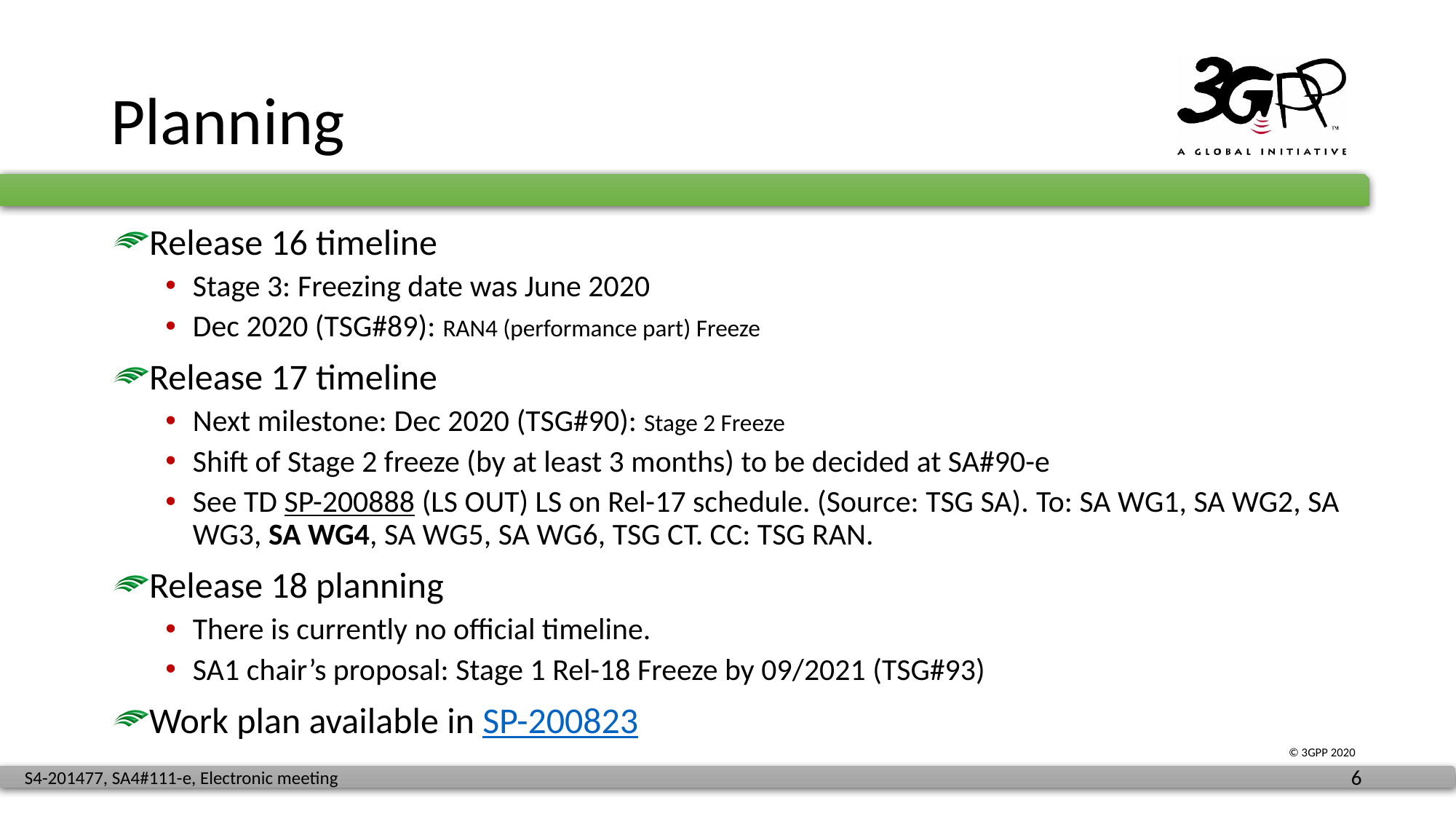

# Planning
Release 16 timeline
Stage 3: Freezing date was June 2020
Dec 2020 (TSG#89): RAN4 (performance part) Freeze
Release 17 timeline
Next milestone: Dec 2020 (TSG#90): Stage 2 Freeze
Shift of Stage 2 freeze (by at least 3 months) to be decided at SA#90-e
See TD SP-200888 (LS OUT) LS on Rel-17 schedule. (Source: TSG SA). To: SA WG1, SA WG2, SA WG3, SA WG4, SA WG5, SA WG6, TSG CT. CC: TSG RAN.
Release 18 planning
There is currently no official timeline.
SA1 chair’s proposal: Stage 1 Rel-18 Freeze by 09/2021 (TSG#93)
Work plan available in SP-200823